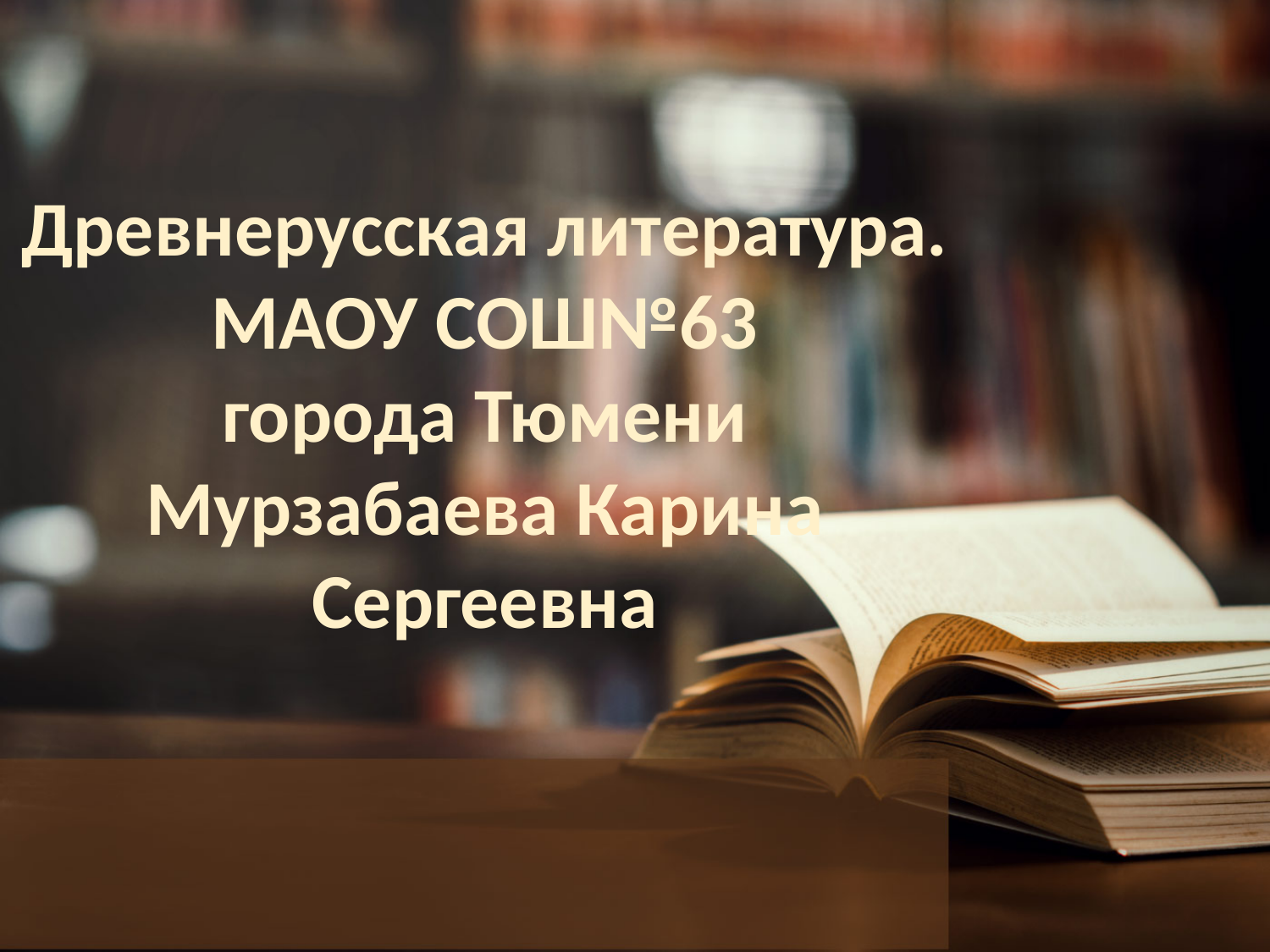

# Древнерусская литература. МАОУ СОШ№63 города Тюмени Мурзабаева Карина Сергеевна